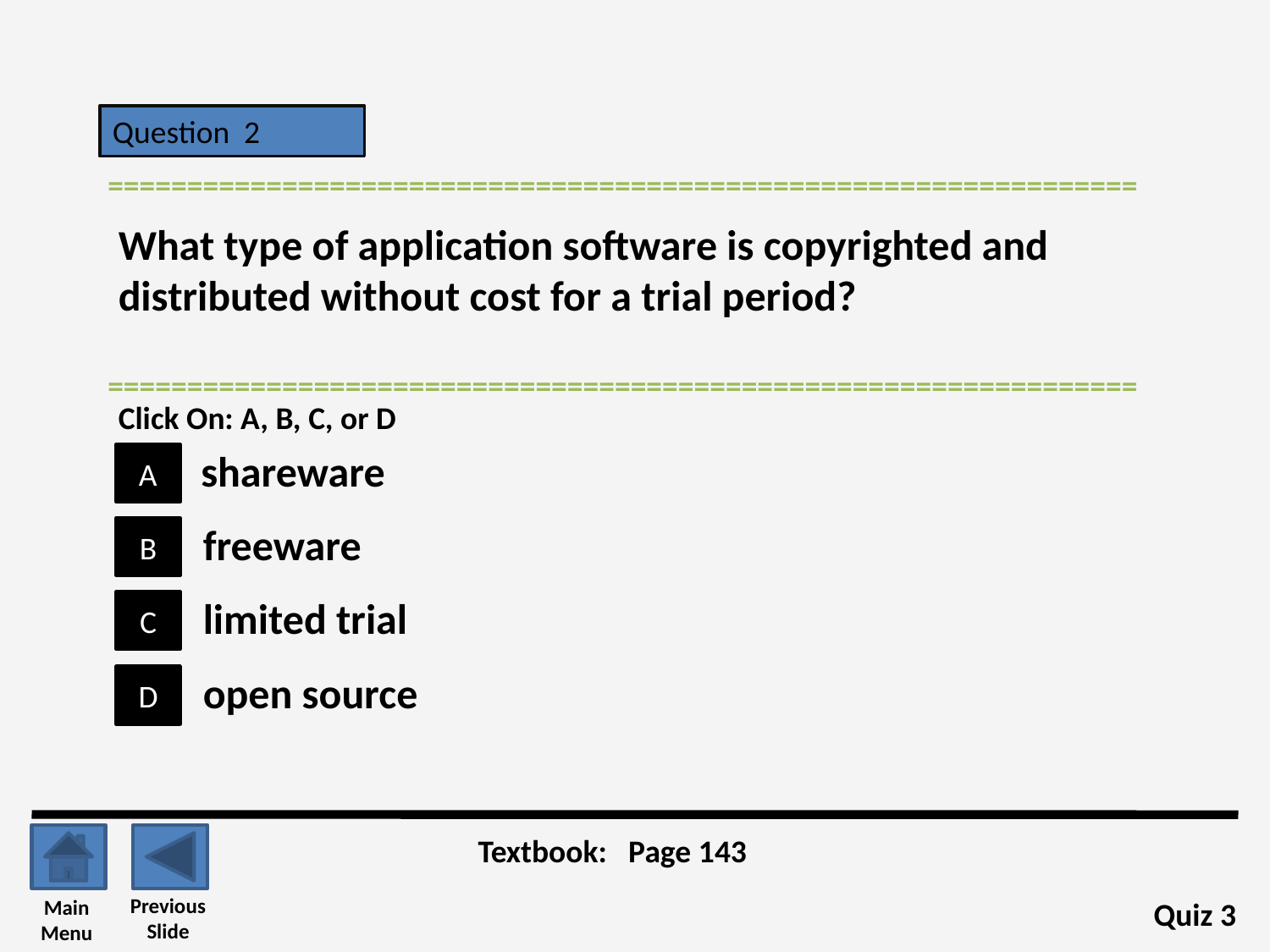

Question  2
=================================================================
What type of application software is copyrighted and distributed without cost for a trial period?
=================================================================
Click On: A, B, C, or D
shareware
A
freeware
B
limited trial
C
open source
D

Textbook:   Page 143
Previous
Slide
Main
Menu
Quiz 3